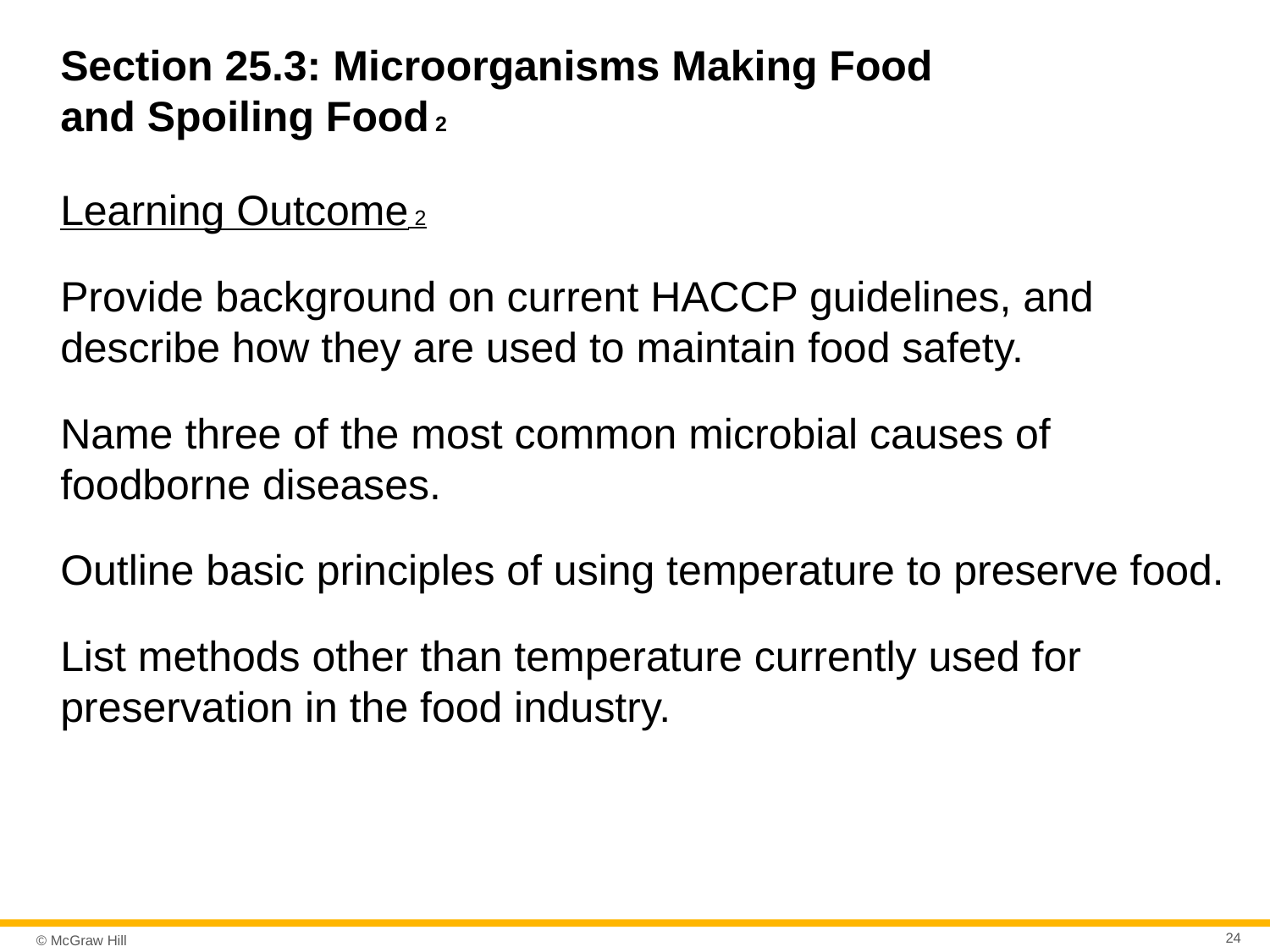

# Section 25.3: Microorganisms Making Food and Spoiling Food 2
Learning Outcome 2
Provide background on current HACCP guidelines, and describe how they are used to maintain food safety.
Name three of the most common microbial causes of foodborne diseases.
Outline basic principles of using temperature to preserve food.
List methods other than temperature currently used for preservation in the food industry.